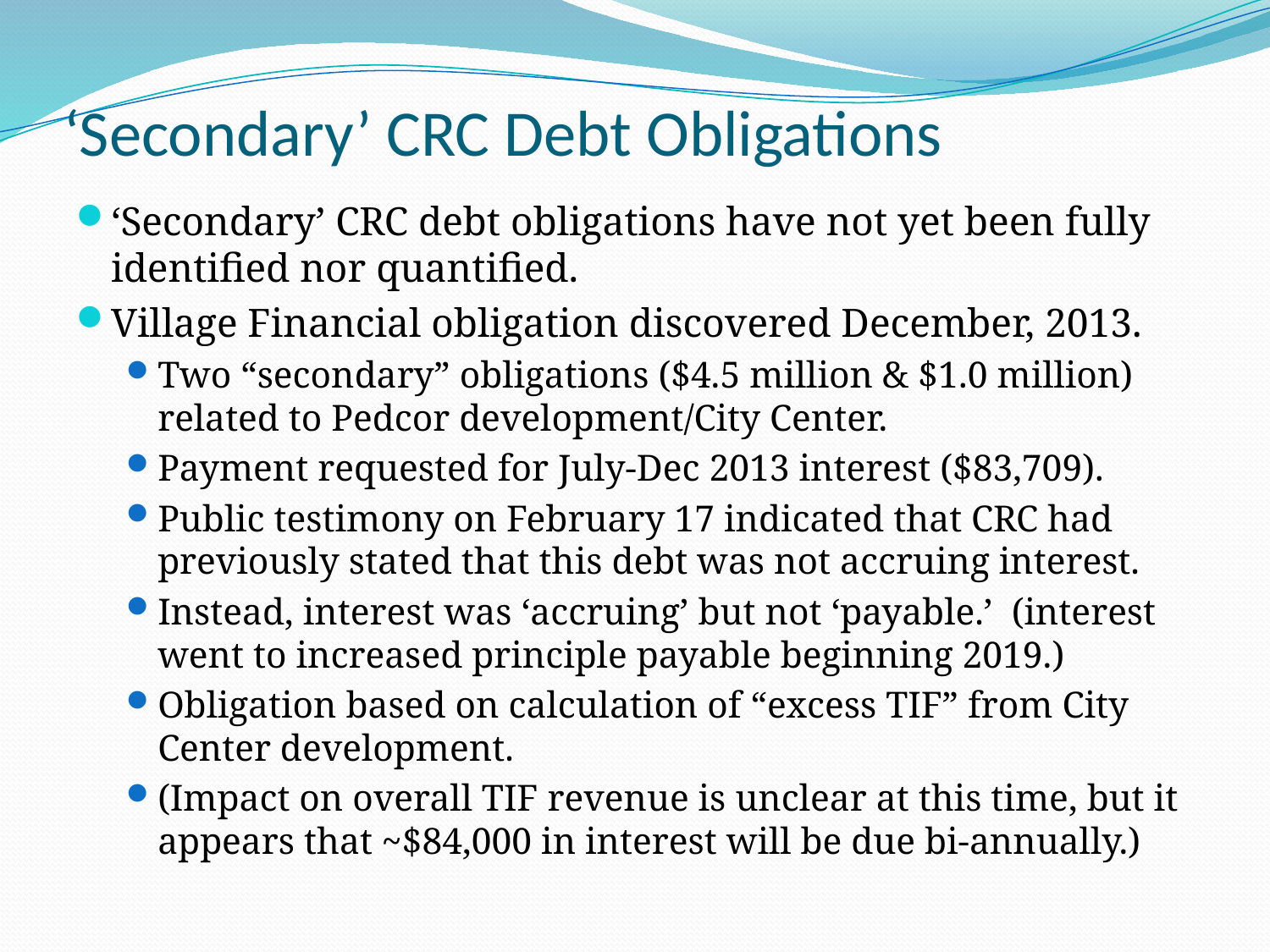

# ‘Secondary’ CRC Debt Obligations
‘Secondary’ CRC debt obligations have not yet been fully identified nor quantified.
Village Financial obligation discovered December, 2013.
Two “secondary” obligations ($4.5 million & $1.0 million) related to Pedcor development/City Center.
Payment requested for July-Dec 2013 interest ($83,709).
Public testimony on February 17 indicated that CRC had previously stated that this debt was not accruing interest.
Instead, interest was ‘accruing’ but not ‘payable.’  (interest went to increased principle payable beginning 2019.)
Obligation based on calculation of “excess TIF” from City Center development.
(Impact on overall TIF revenue is unclear at this time, but it appears that ~$84,000 in interest will be due bi-annually.)